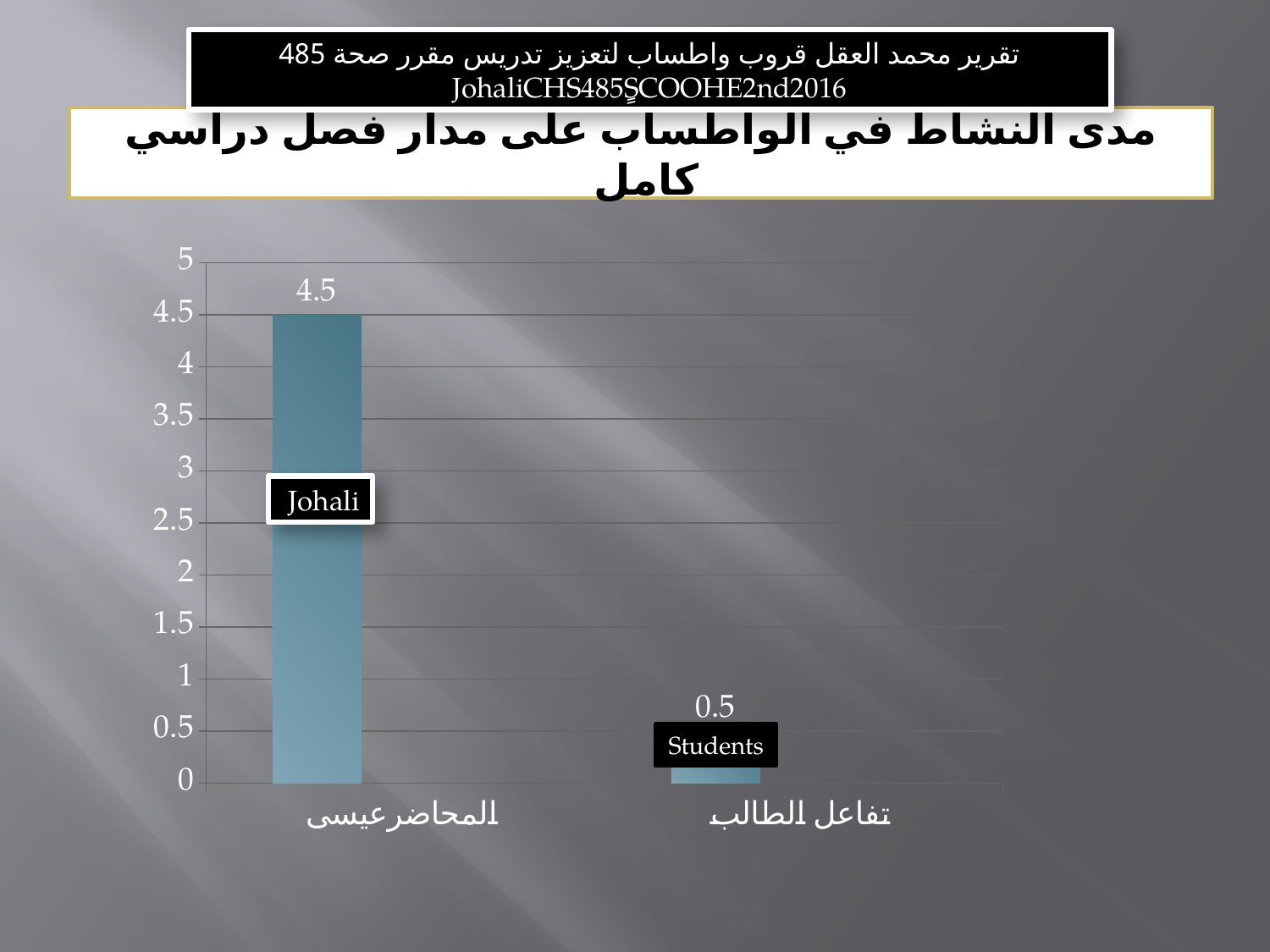

تقرير محمد العقل قروب واطساب لتعزيز تدريس مقرر صحة 485 JohaliCHS485ٍSCOOHE2nd2016
# مدى النشاط في الواطساب على مدار فصل دراسي كامل

### Chart

| Category | Series 1 | Column2 | Column1 |
|---|---|---|---|
| المحاضرعيسى  | 4.5 | None | None |
| تفاعل الطالب  | 0.5 | None | None |
Johali
Students